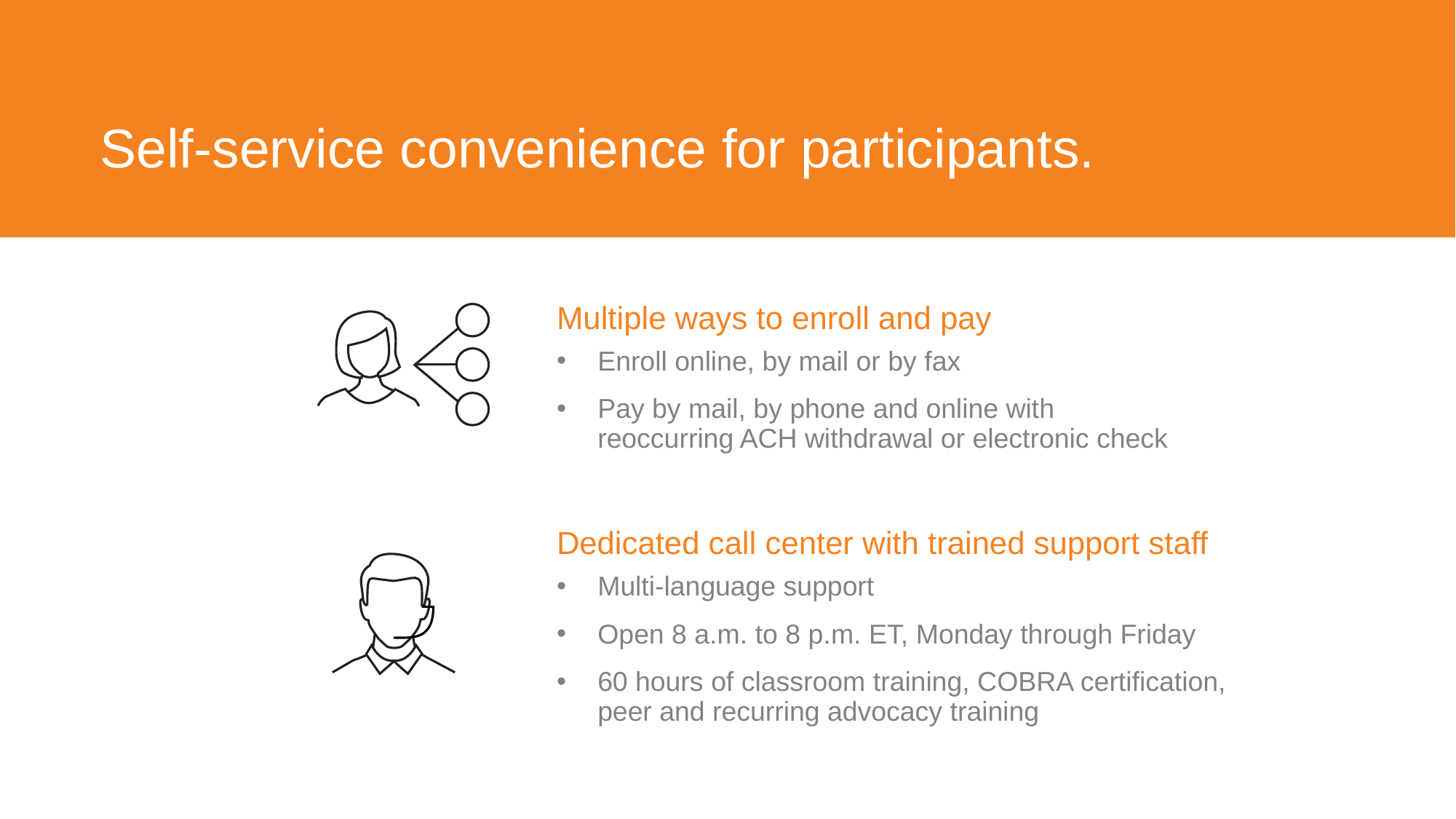

# Self-service convenience for participants.
Multiple ways to enroll and pay

Enroll online, by mail or by fax
Pay by mail, by phone and online with reoccurring ACH withdrawal or electronic check
Dedicated call center with trained support staff

Multi-language support
Open 8 a.m. to 8 p.m. ET, Monday through Friday
60 hours of classroom training, COBRA certification, peer and recurring advocacy training